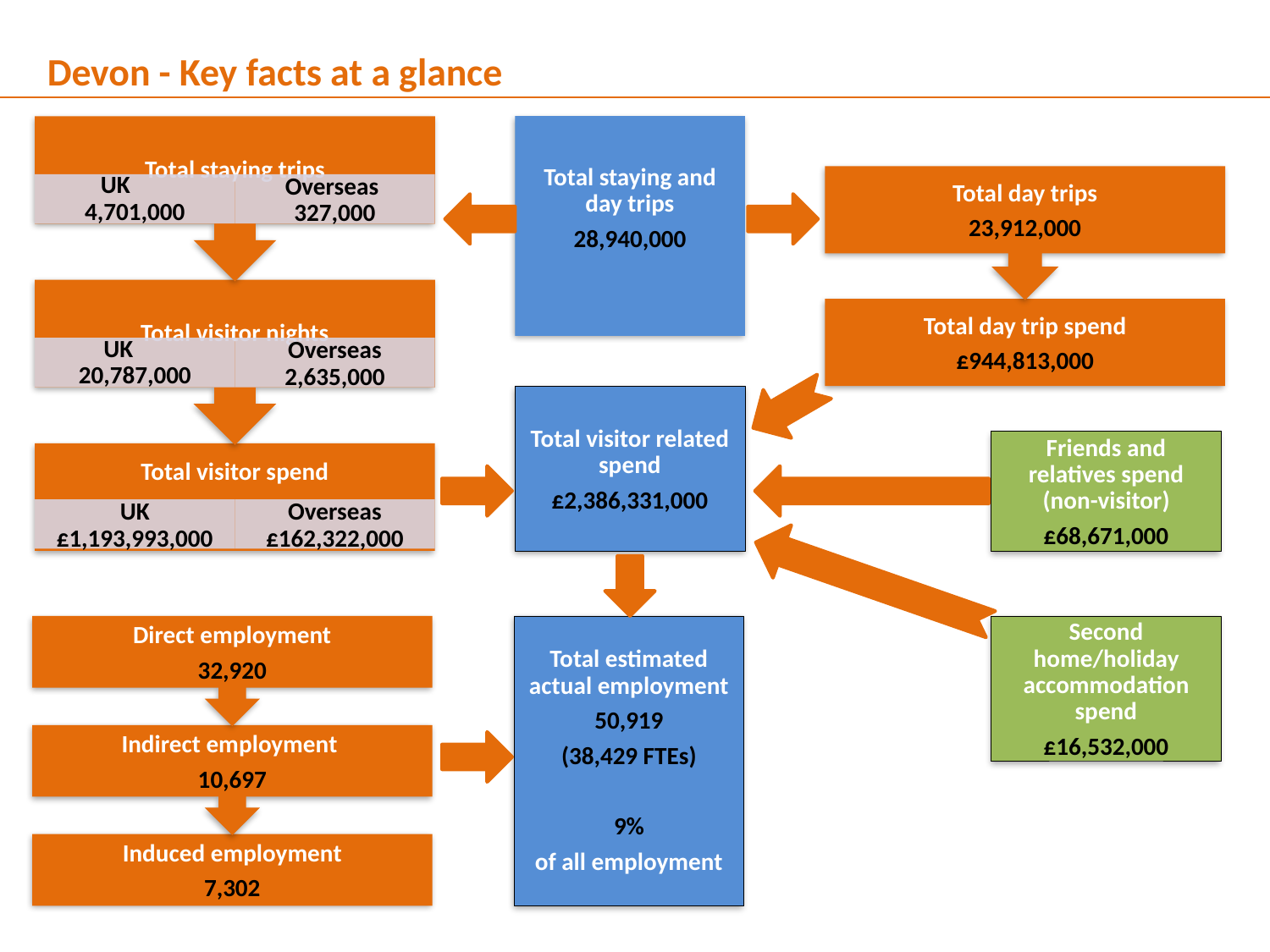

Devon - Key facts at a glance

Total visitor spend

UK £1,193,993,000

Overseas £162,322,000

Total visitor nights

UK       20,787,000

Overseas 2,635,000

Total staying trips
UK        4,701,000

Overseas  327,000

Total staying and day trips
28,940,000

Total day trip spend
£944,813,000

Total day trips
23,912,000

Total visitor related spend
£2,386,331,000

Friends and relatives spend (non-visitor)
£68,671,000

Total estimated actual employment
50,919
(38,429 FTEs)

9%
of all employment

Induced employment
7,302

Indirect employment
10,697

Direct employment
32,920

Second home/holiday accommodation spend
£16,532,000